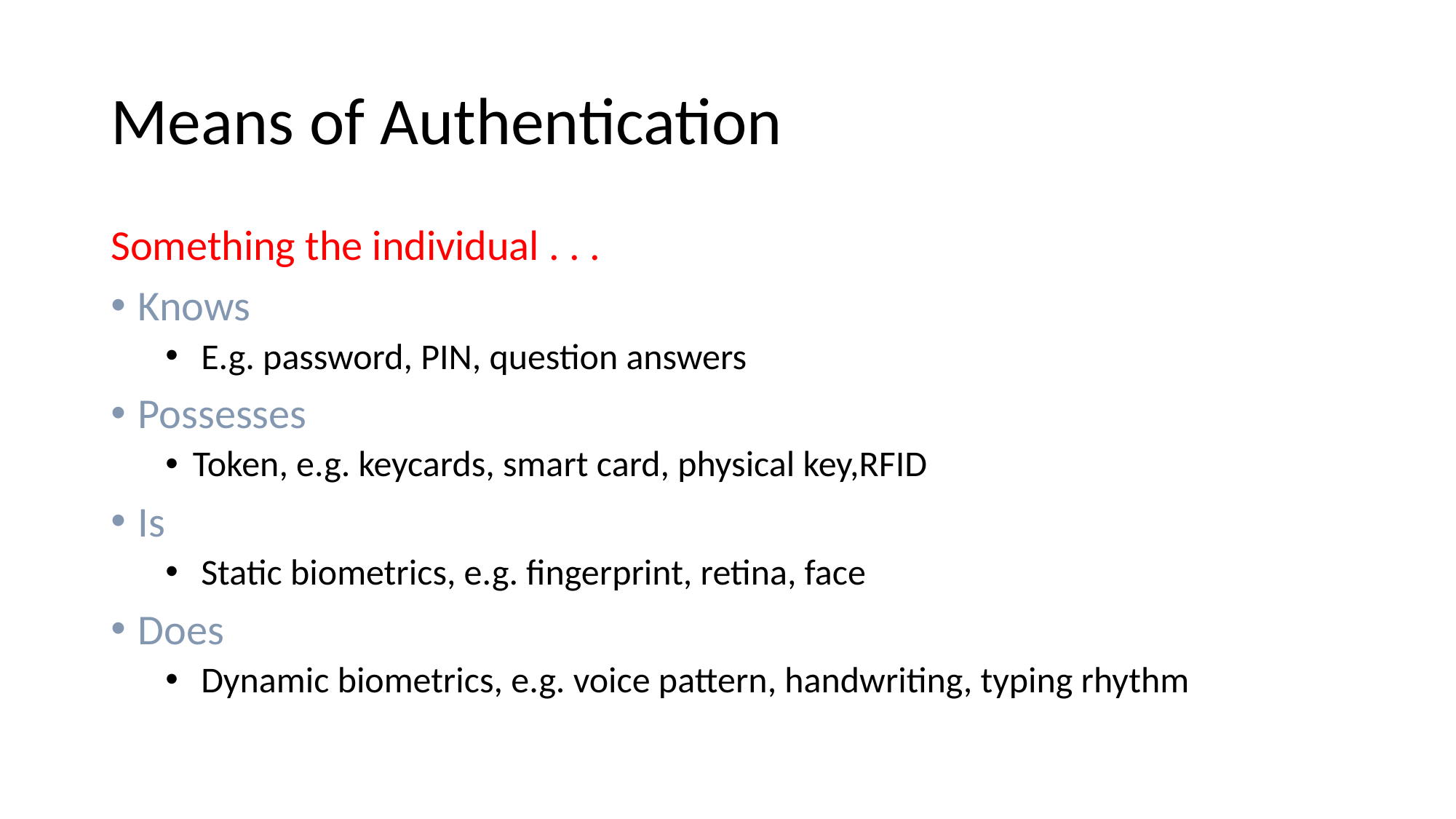

# Means of Authentication
Something the individual . . .
Knows
 E.g. password, PIN, question answers
Possesses
Token, e.g. keycards, smart card, physical key,RFID
Is
 Static biometrics, e.g. fingerprint, retina, face
Does
 Dynamic biometrics, e.g. voice pattern, handwriting, typing rhythm